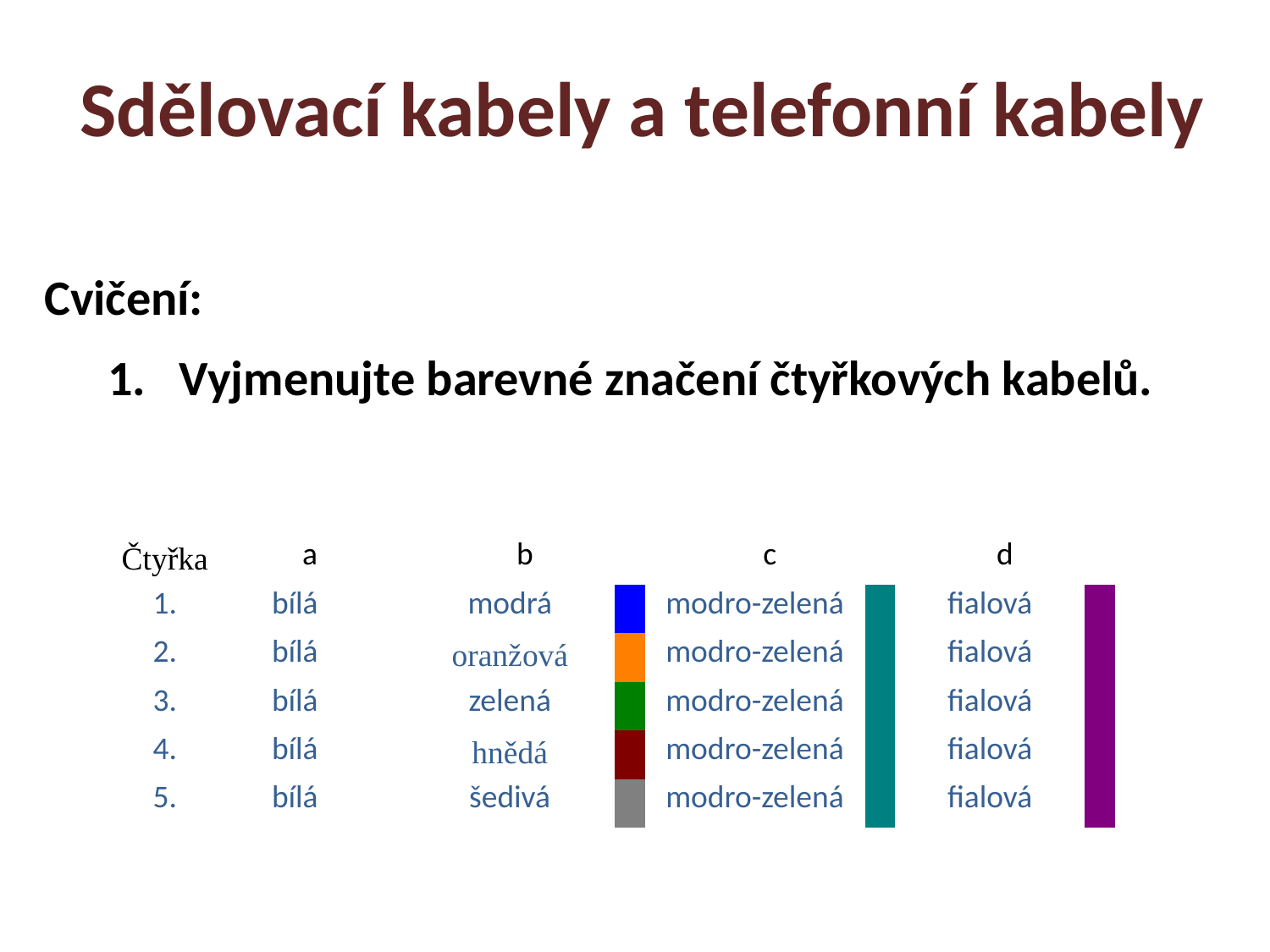

Sdělovací kabely a telefonní kabely

Cvičení:
Vyjmenujte barevné značení čtyřkových kabelů.

| Čtyřka | a |  | b |  | c |  | d |  |
| --- | --- | --- | --- | --- | --- | --- | --- | --- |
| 1. | bílá |  | modrá |  | modro-zelená |  | fialová |  |
| 2. | bílá |  | oranžová |  | modro-zelená |  | fialová |  |
| 3. | bílá |  | zelená |  | modro-zelená |  | fialová |  |
| 4. | bílá |  | hnědá |  | modro-zelená |  | fialová |  |
| 5. | bílá |  | šedivá |  | modro-zelená |  | fialová |  |